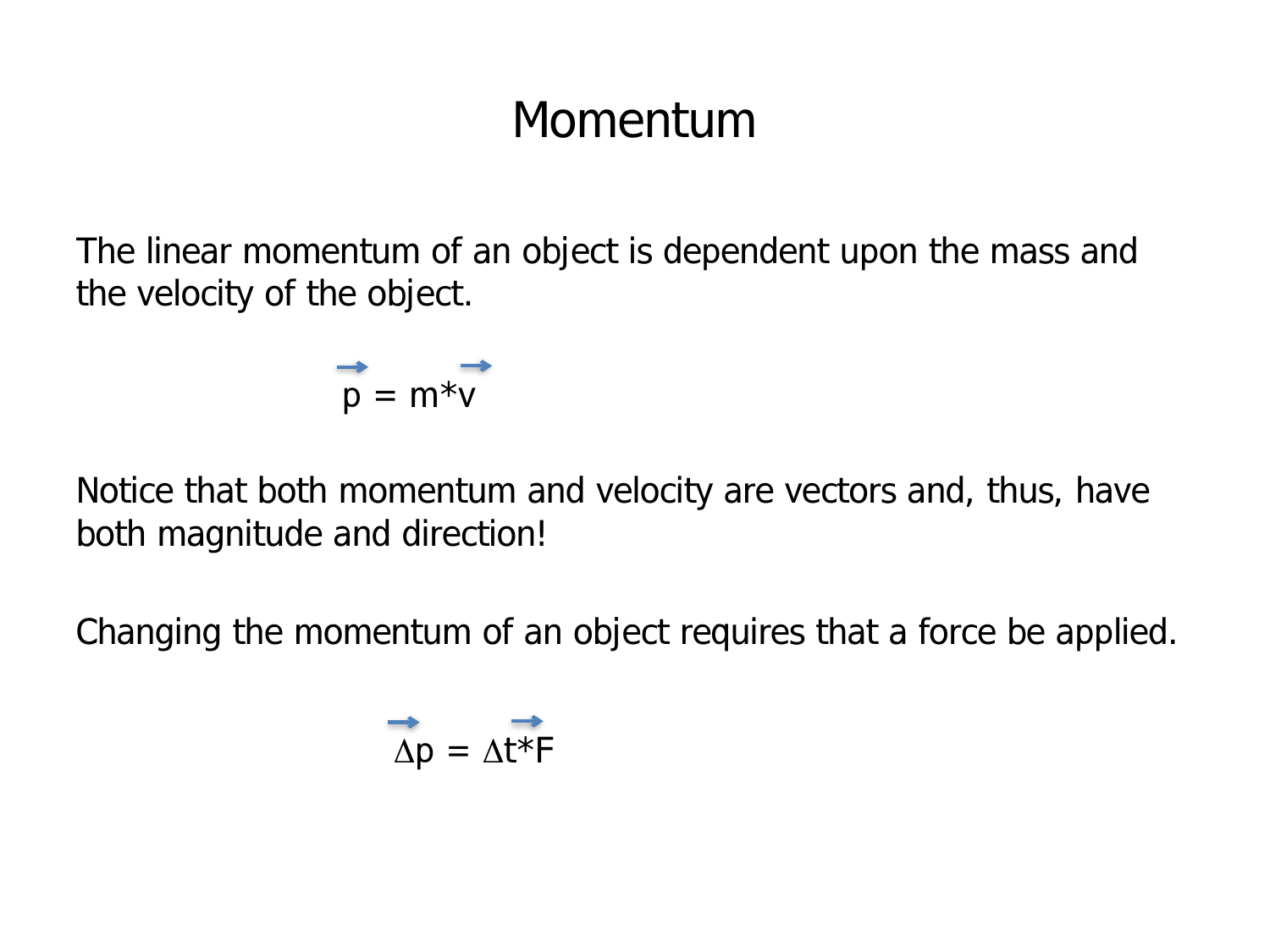

# Momentum
The linear momentum of an object is dependent upon the mass and the velocity of the object.

Notice that both momentum and velocity are vectors and, thus, have both magnitude and direction!

Changing the momentum of an object requires that a force be applied.
p = m*v
Δp = Δt*F